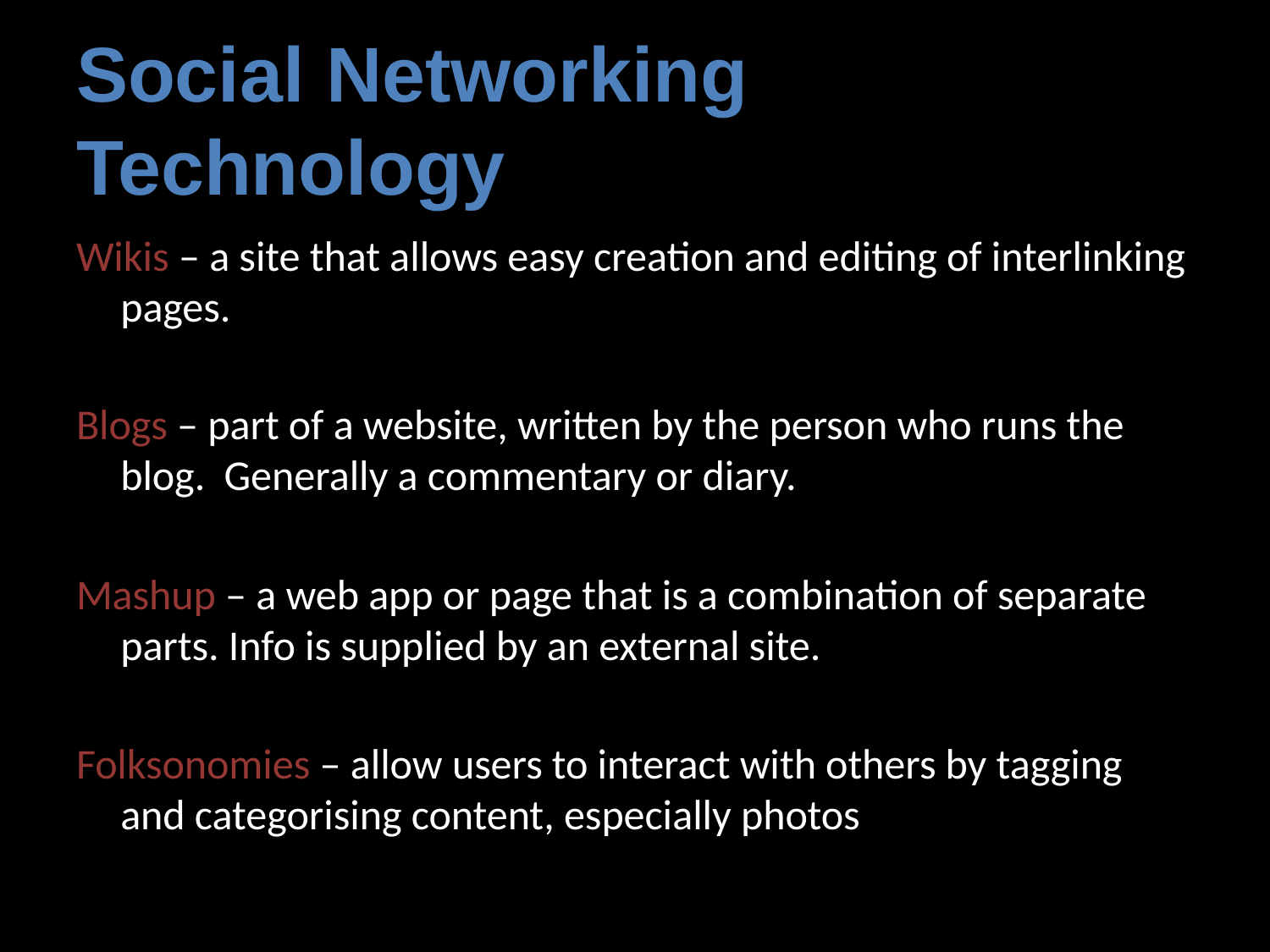

# Social Networking Technology
Wikis – a site that allows easy creation and editing of interlinking pages.

Blogs – part of a website, written by the person who runs the blog.  Generally a commentary or diary.

Mashup – a web app or page that is a combination of separate parts. Info is supplied by an external site.

Folksonomies – allow users to interact with others by tagging and categorising content, especially photos